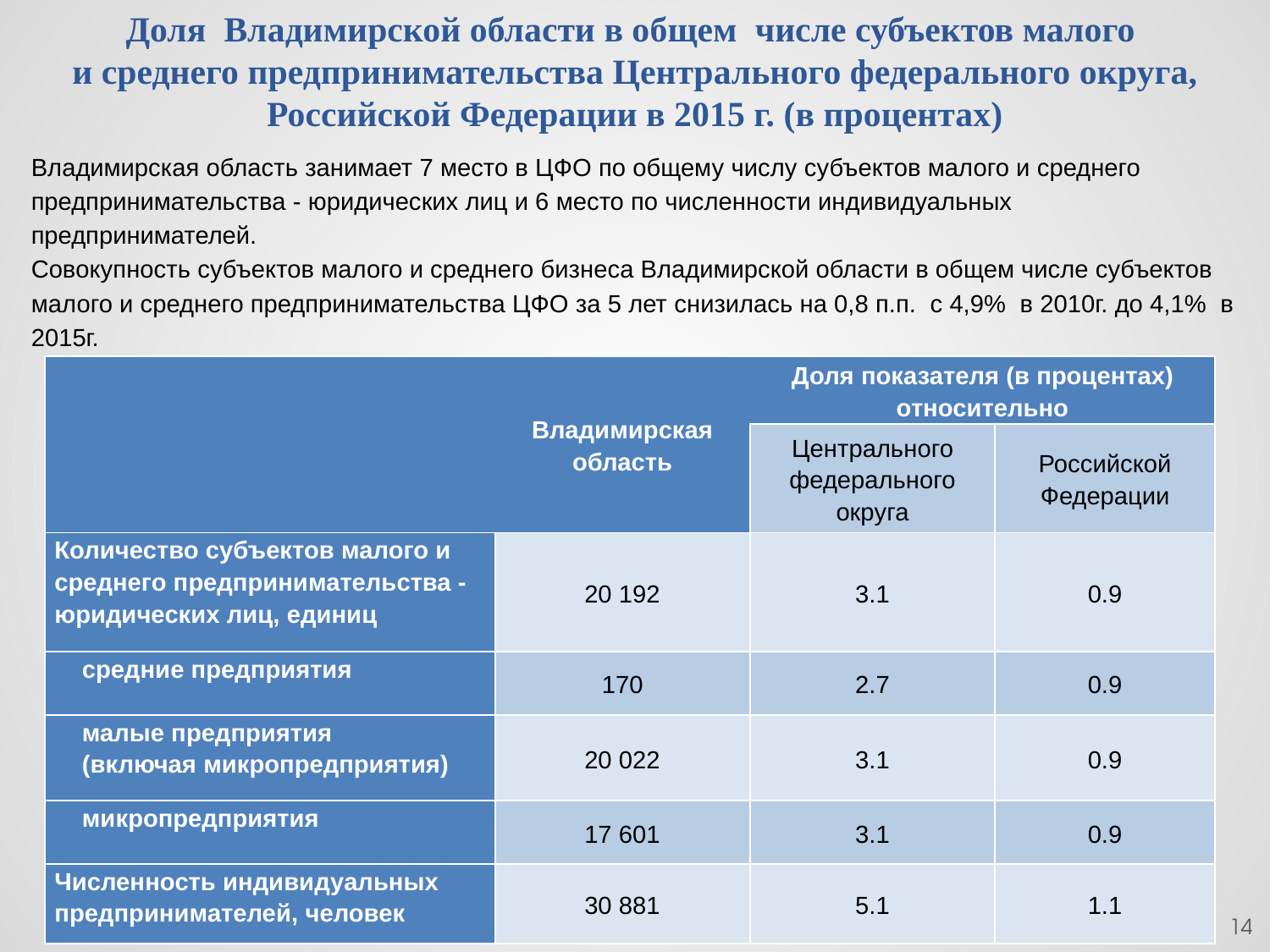

Доля  Владимирской области в общем  числе субъектов малого
и среднего предпринимательства Центрального федерального округа, Российской Федерации в 2015 г. (в процентах)
Владимирская область занимает 7 место в ЦФО по общему числу субъектов малого и среднего предпринимательства - юридических лиц и 6 место по численности индивидуальных предпринимателей.
Совокупность субъектов малого и среднего бизнеса Владимирской области в общем числе субъектов малого и среднего предпринимательства ЦФО за 5 лет снизилась на 0,8 п.п.  с 4,9%  в 2010г. до 4,1%  в 2015г.
|  | Владимирская область | Доля показателя (в процентах) относительно |  |
| --- | --- | --- | --- |
|  |  | Центрального федерального округа | Российской Федерации |
| Количество субъектов малого и среднего предпринимательства - юридических лиц, единиц | 20 192 | 3.1 | 0.9 |
| средние предприятия | 170 | 2.7 | 0.9 |
| малые предприятия (включая микропредприятия) | 20 022 | 3.1 | 0.9 |
| микропредприятия | 17 601 | 3.1 | 0.9 |
| Численность индивидуальных предпринимателей, человек | 30 881 | 5.1 | 1.1 |
14